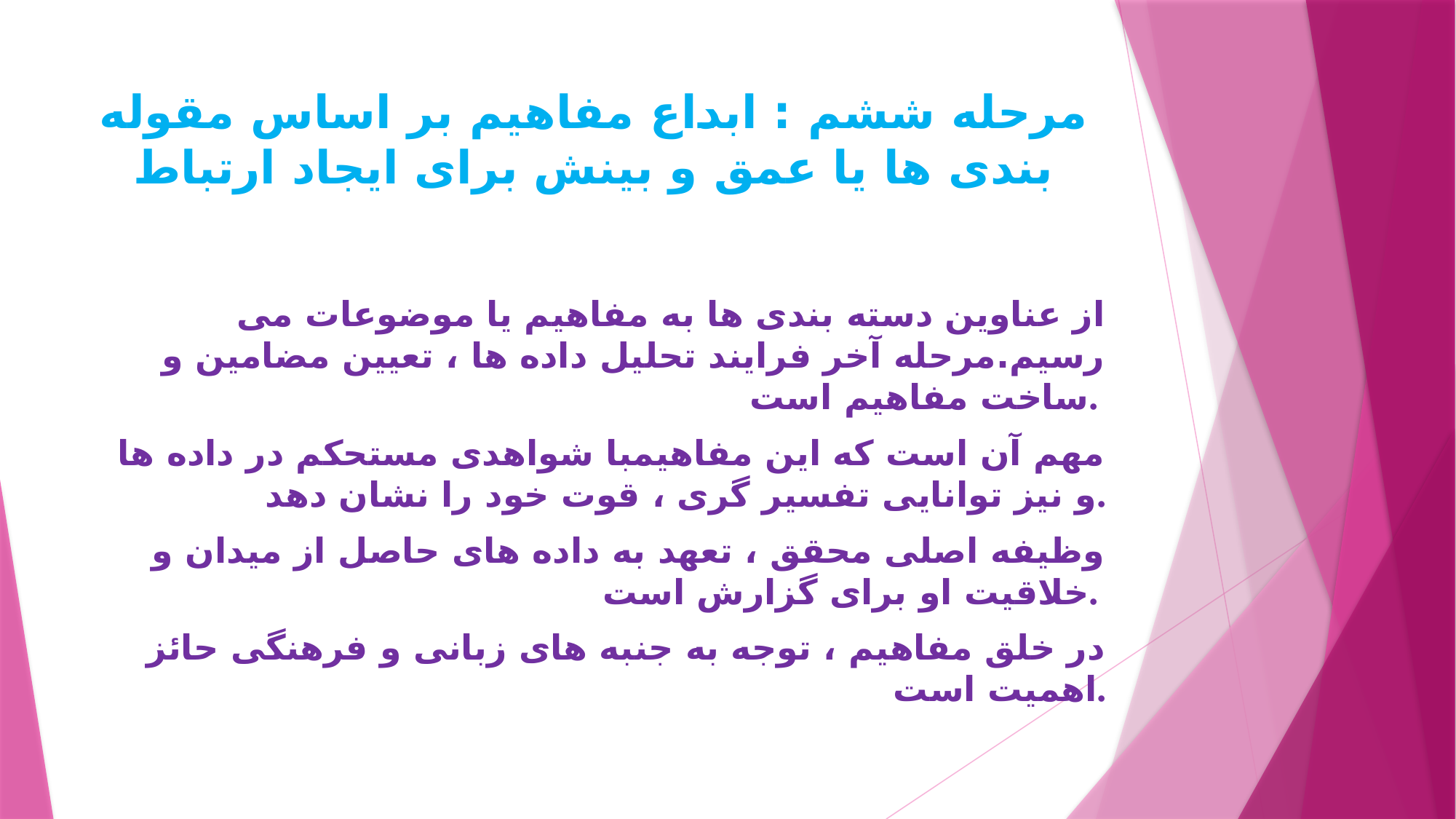

# مرحله ششم : ابداع مفاهیم بر اساس مقوله بندی ها یا عمق و بینش برای ایجاد ارتباط
از عناوین دسته بندی ها به مفاهیم یا موضوعات می رسیم.مرحله آخر فرایند تحلیل داده ها ، تعیین مضامین و ساخت مفاهیم است.
مهم آن است که این مفاهیمبا شواهدی مستحکم در داده ها و نیز توانایی تفسیر گری ، قوت خود را نشان دهد.
وظیفه اصلی محقق ، تعهد به داده های حاصل از میدان و خلاقیت او برای گزارش است.
در خلق مفاهیم ، توجه به جنبه های زبانی و فرهنگی حائز اهمیت است.